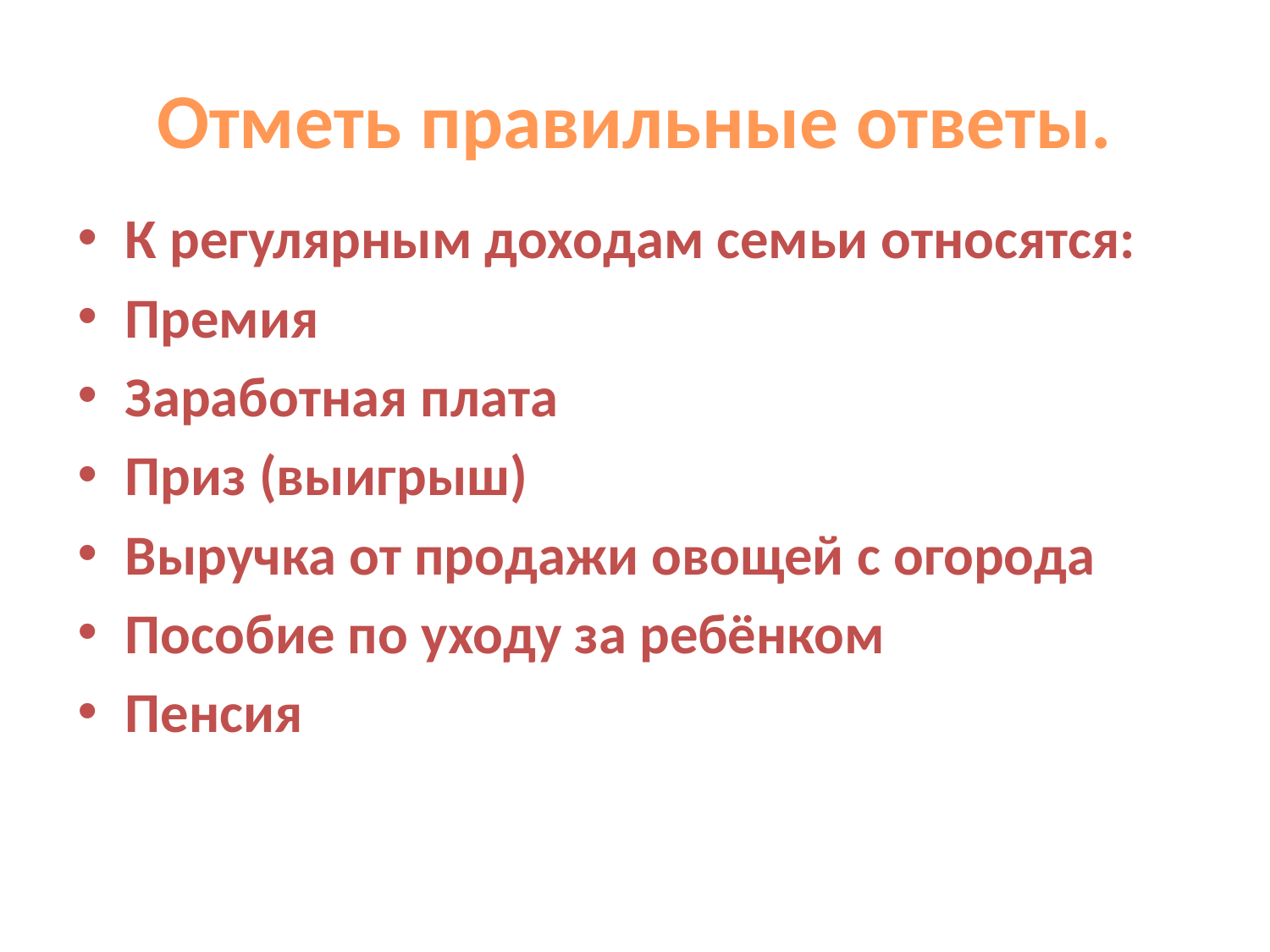

# Отметь правильные ответы.
К регулярным доходам семьи относятся:
Премия
Заработная плата
Приз (выигрыш)
Выручка от продажи овощей с огорода
Пособие по уходу за ребёнком
Пенсия